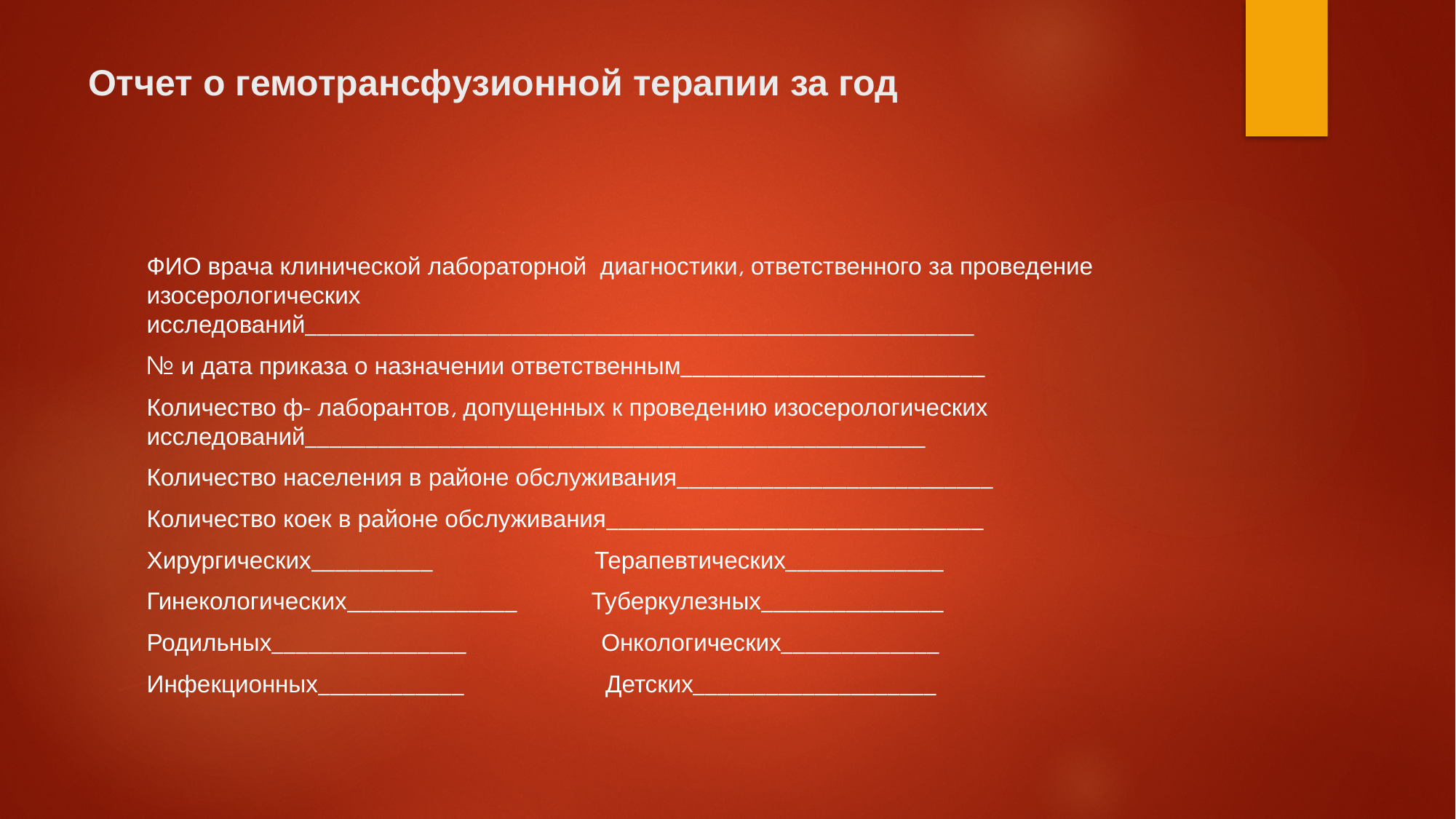

# Отчет о гемотрансфузионной терапии за год
ФИО врача клинической лабораторной  диагностики, ответственного за проведение изосерологических исследований_______________________________________________________
№ и дата приказа о назначении ответственным_________________________
Количество ф- лаборантов, допущенных к проведению изосерологических исследований___________________________________________________
Количество населения в районе обслуживания__________________________
Количество коек в районе обслуживания_______________________________
Хирургических__________                        Терапевтических_____________
Гинекологических______________           Туберкулезных_______________
Родильных________________                    Онкологических_____________
Инфекционных____________                     Детских____________________